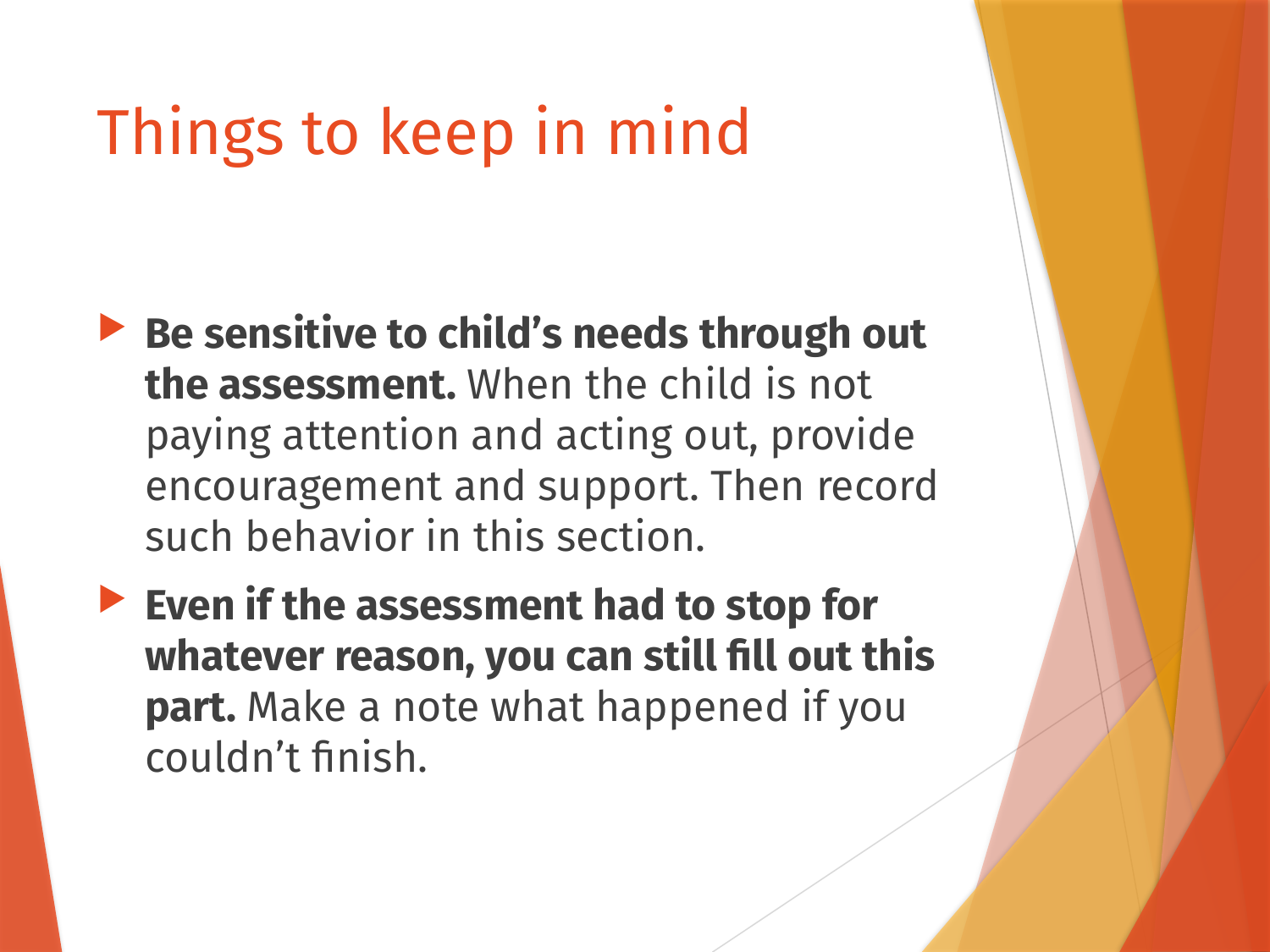

# Things to keep in mind
Be sensitive to child’s needs through out the assessment. When the child is not paying attention and acting out, provide encouragement and support. Then record such behavior in this section.
Even if the assessment had to stop for whatever reason, you can still fill out this part. Make a note what happened if you couldn’t finish.